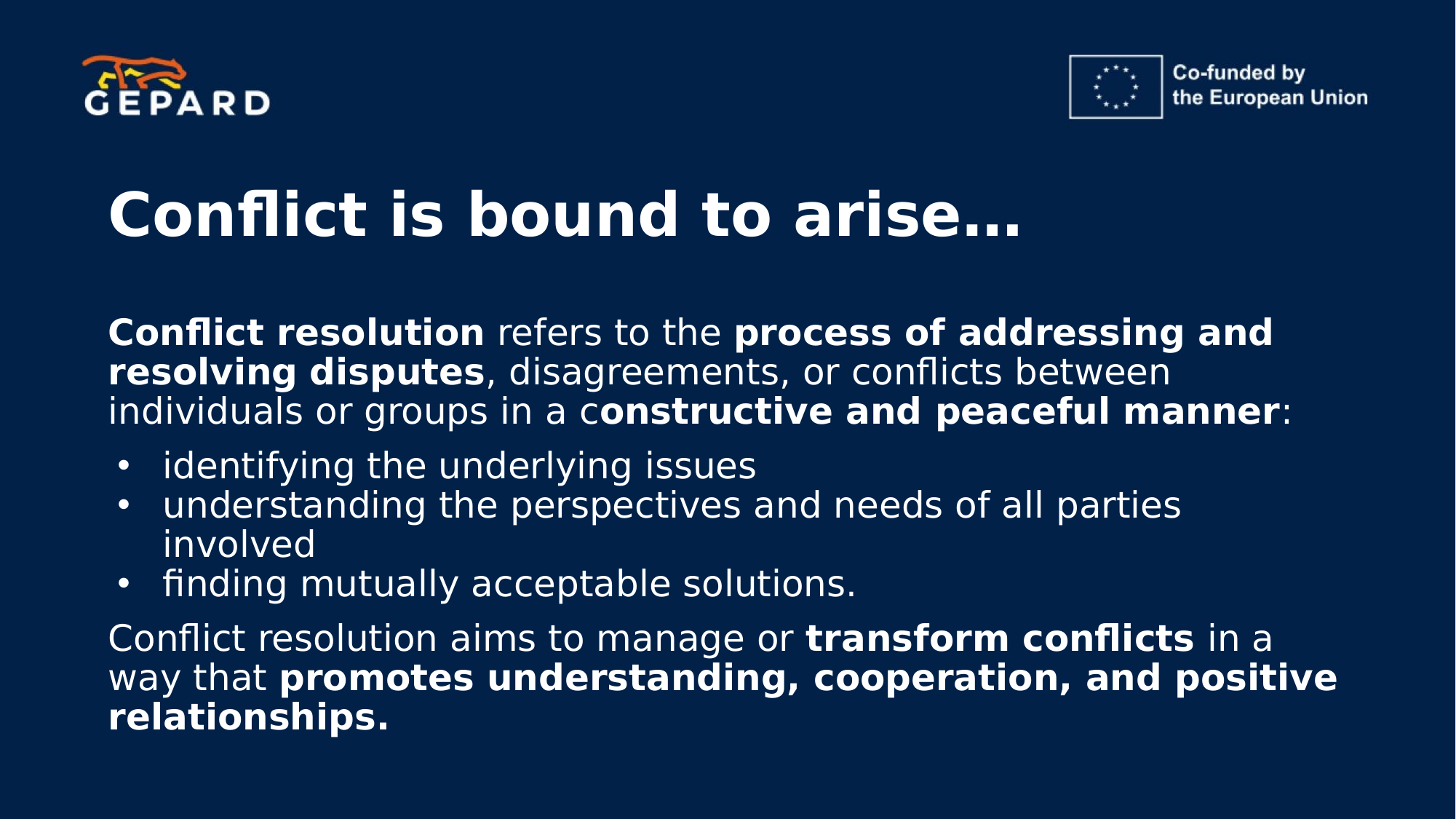

# Conflict is bound to arise…
Conflict resolution refers to the process of addressing and resolving disputes, disagreements, or conflicts between individuals or groups in a constructive and peaceful manner:
identifying the underlying issues
understanding the perspectives and needs of all parties involved
finding mutually acceptable solutions.
Conflict resolution aims to manage or transform conflicts in a way that promotes understanding, cooperation, and positive relationships.